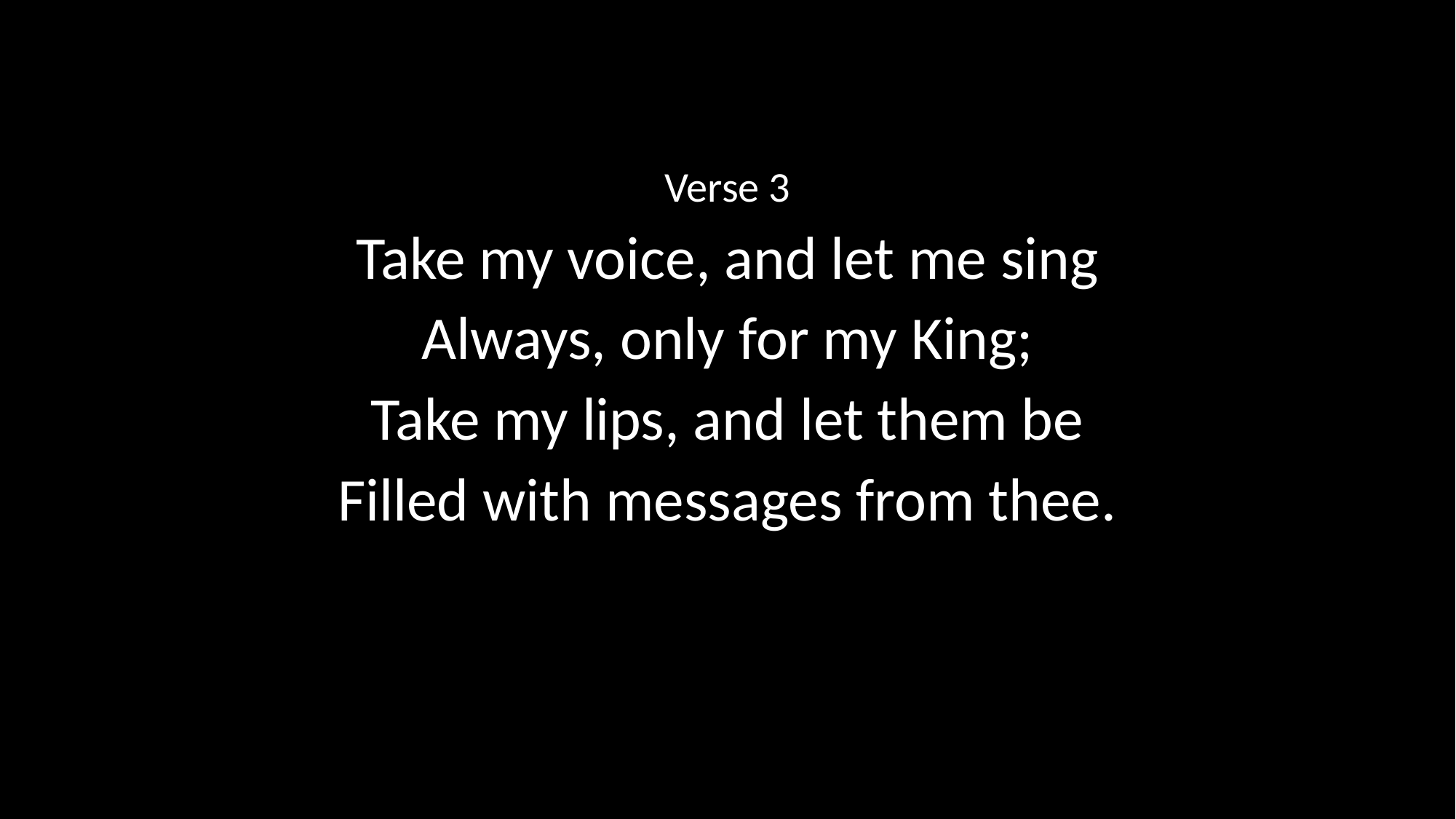

Verse 3
Take my voice, and let me sing
Always, only for my King;
Take my lips, and let them be
Filled with messages from thee.